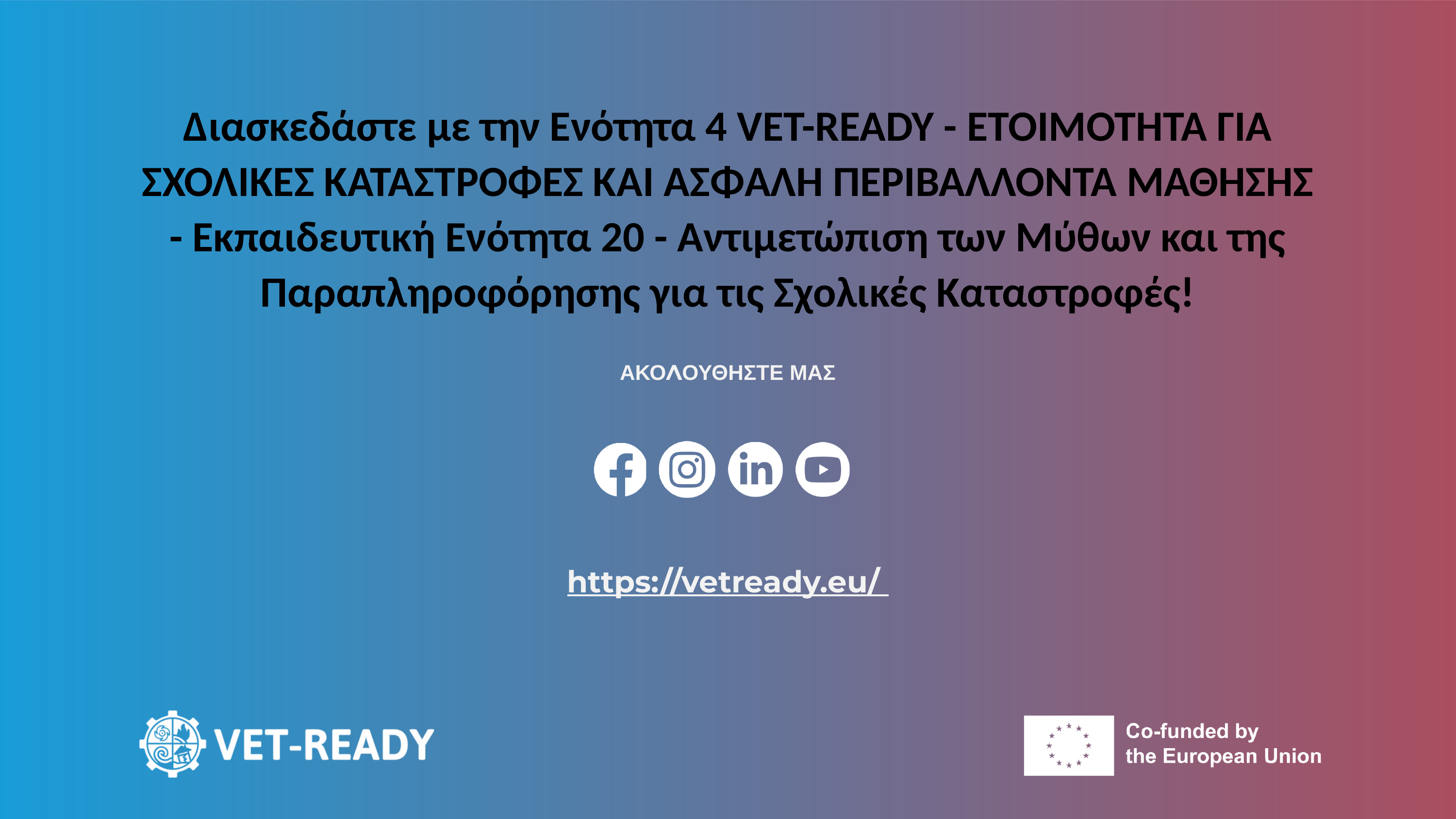

Διασκεδάστε με την Ενότητα 4 VET-READY - ΕΤΟΙΜΟΤΗΤΑ ΓΙΑ ΣΧΟΛΙΚΕΣ ΚΑΤΑΣΤΡΟΦΕΣ ΚΑΙ ΑΣΦΑΛΗ ΠΕΡΙΒΑΛΛΟΝΤΑ ΜΑΘΗΣΗΣ - Εκπαιδευτική Ενότητα 20 - Αντιμετώπιση των Μύθων και της Παραπληροφόρησης για τις Σχολικές Καταστροφές!
ΑΚΟΛΟΥΘΗΣΤΕ ΜΑΣ

https://vetready.eu/